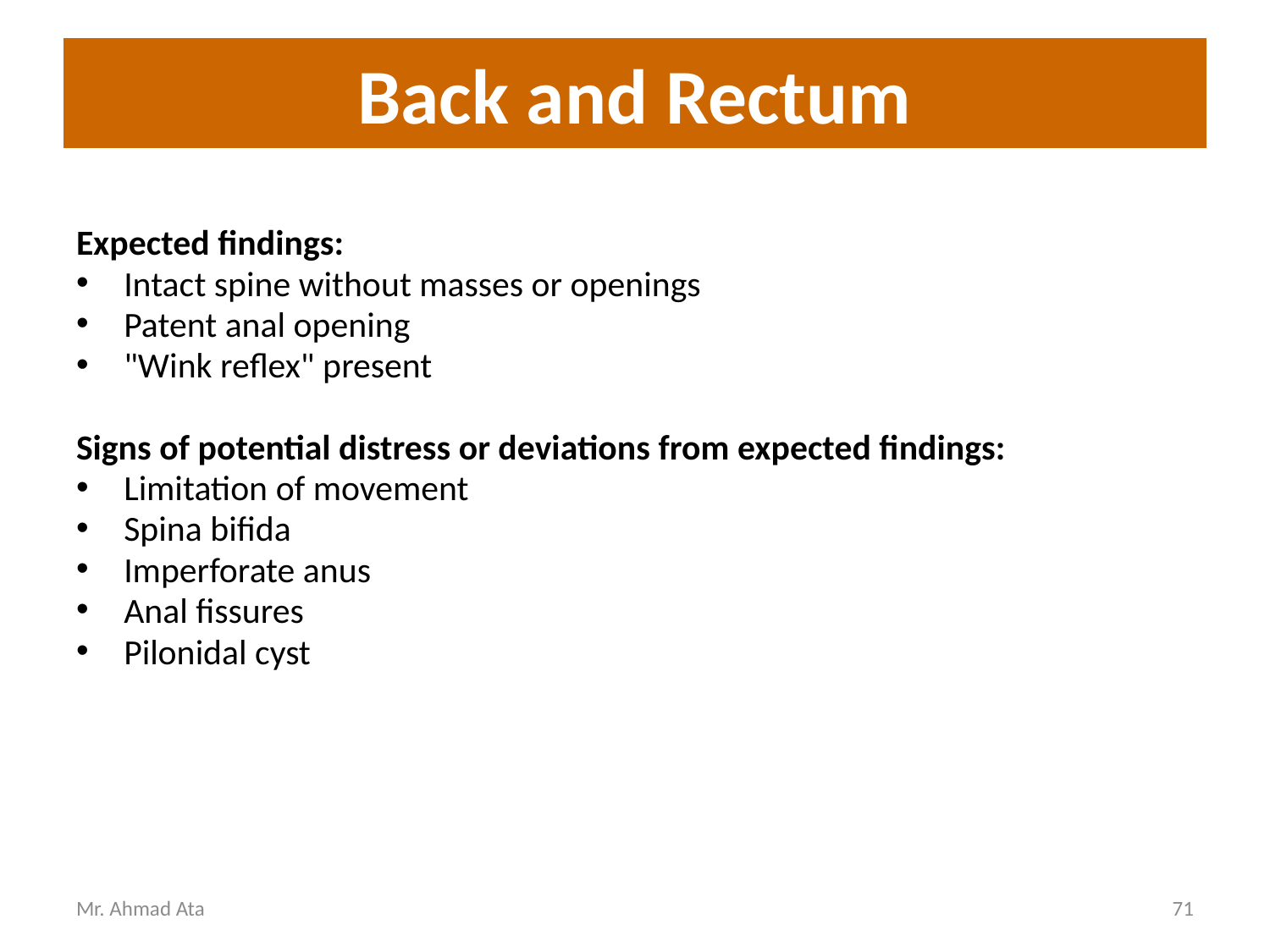

# Back and Rectum
Expected findings:
Intact spine without masses or openings
Patent anal opening
"Wink reflex" present

Signs of potential distress or deviations from expected findings:
Limitation of movement
Spina bifida
Imperforate anus
Anal fissures
Pilonidal cyst

Mr. Ahmad Ata
71